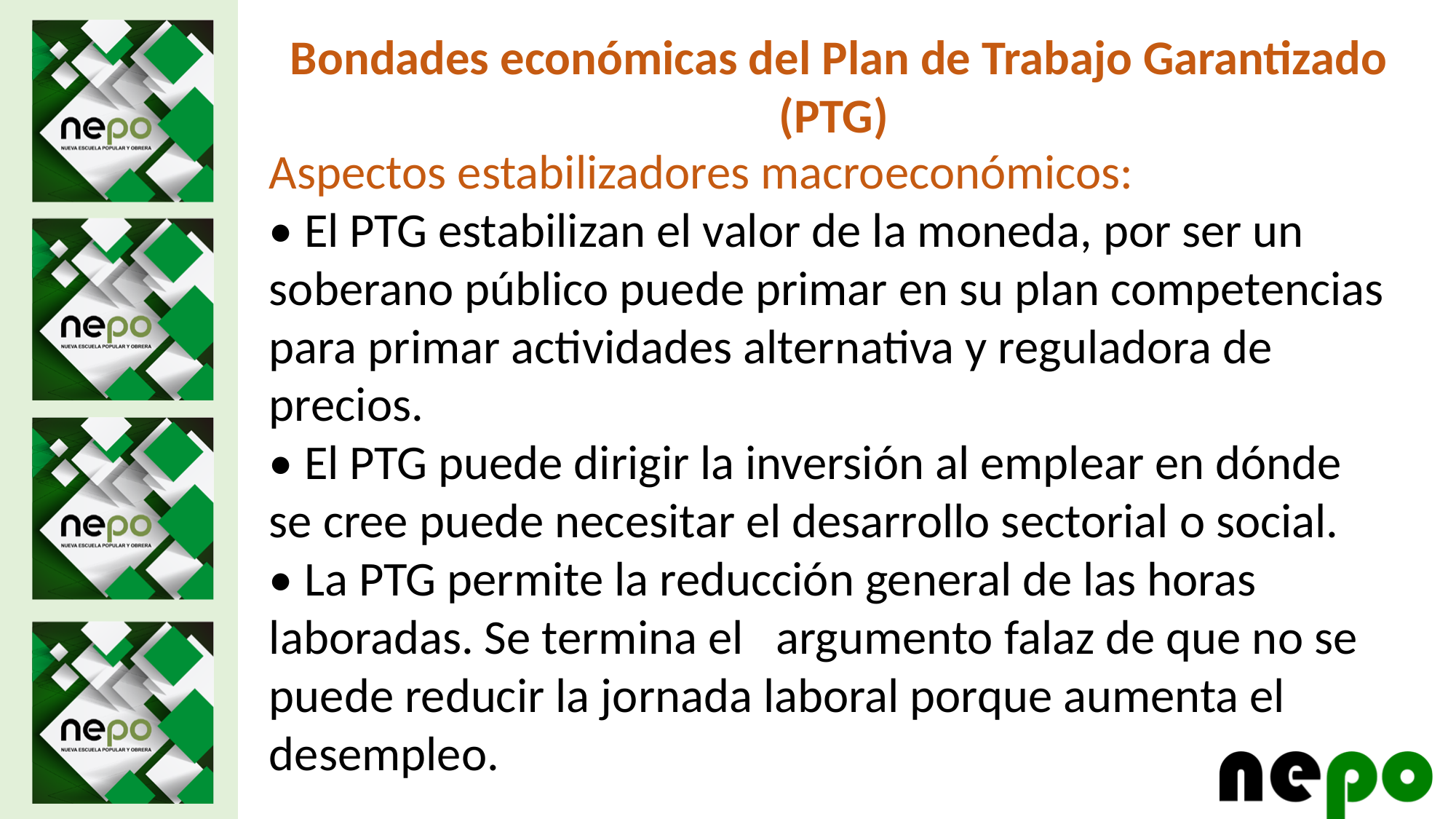

Bondades económicas del Plan de Trabajo Garantizado (PTG)
Aspectos estabilizadores macroeconómicos:
• El PTG estabilizan el valor de la moneda, por ser un soberano público puede primar en su plan competencias para primar actividades alternativa y reguladora de precios.
• El PTG puede dirigir la inversión al emplear en dónde se cree puede necesitar el desarrollo sectorial o social.
• La PTG permite la reducción general de las horas laboradas. Se termina el   argumento falaz de que no se puede reducir la jornada laboral porque aumenta el desempleo.